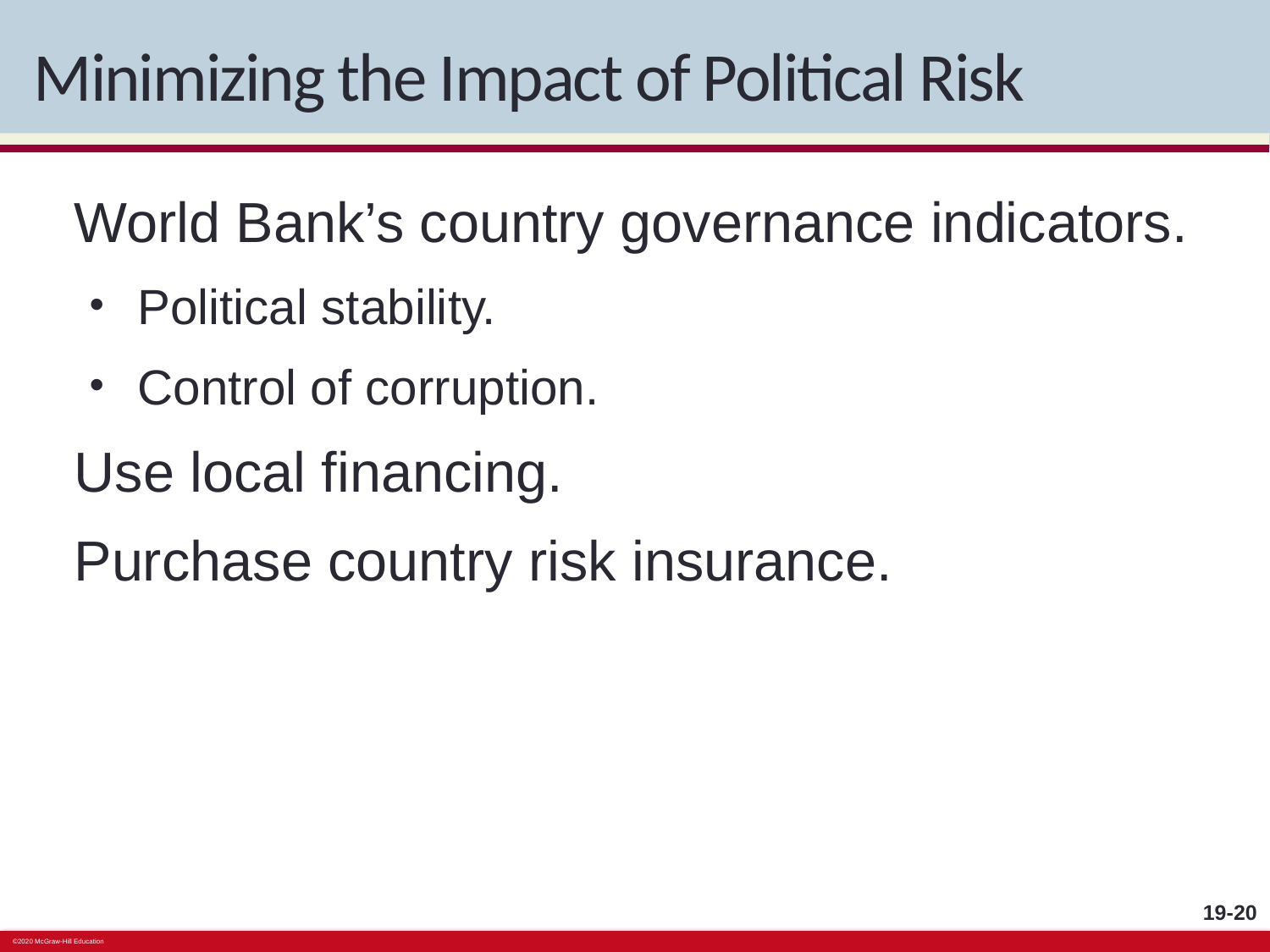

# Minimizing the Impact of Political Risk
World Bank’s country governance indicators.
Political stability.
Control of corruption.
Use local financing.
Purchase country risk insurance.